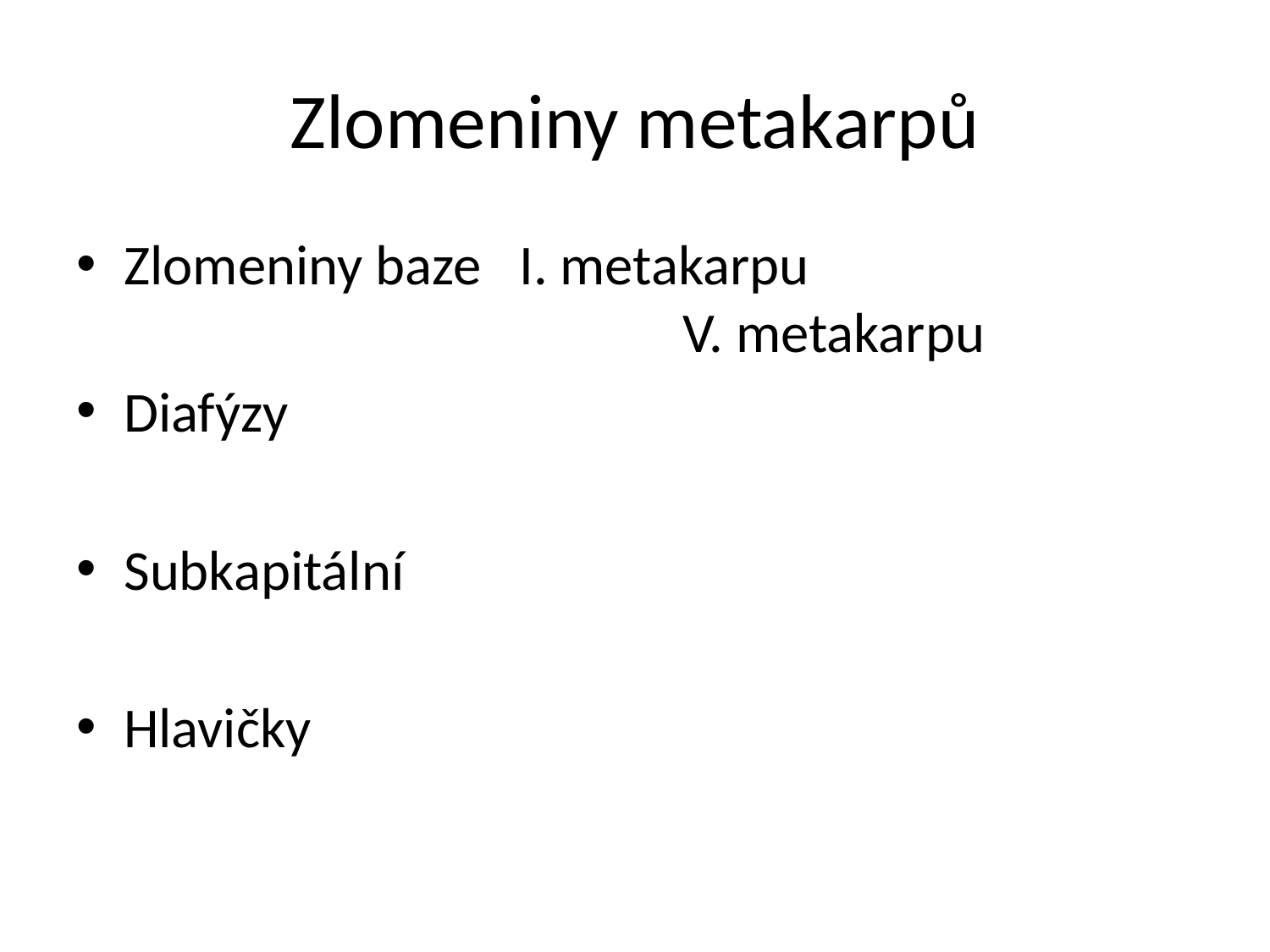

# Zlomeniny metakarpů
Zlomeniny baze   I. metakarpu                                          	                        V. metakarpu
Diafýzy

Subkapitální

Hlavičky